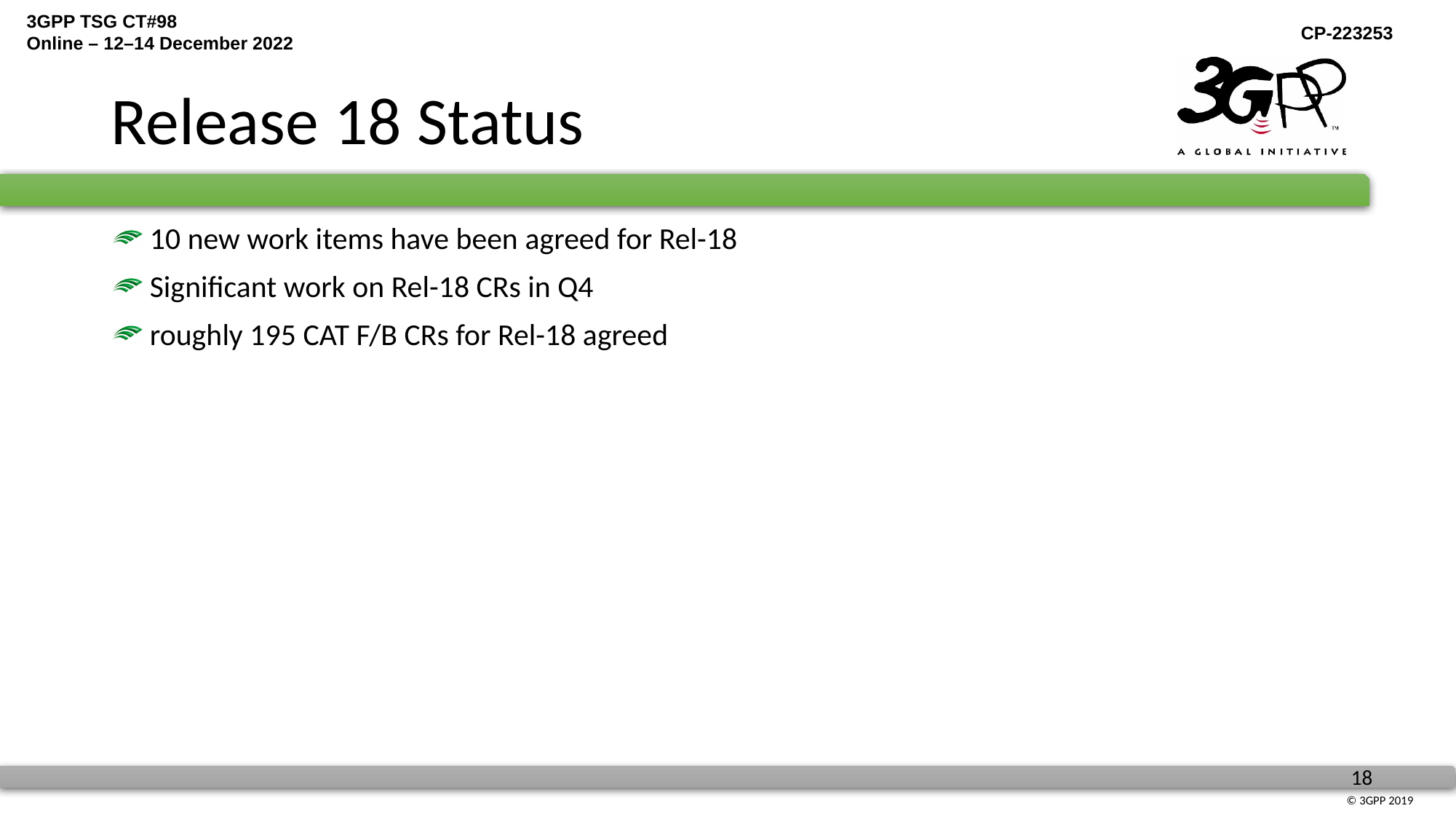

# Release 18 Status
 10 new work items have been agreed for Rel-18
 Significant work on Rel-18 CRs in Q4
 roughly 195 CAT F/B CRs for Rel-18 agreed